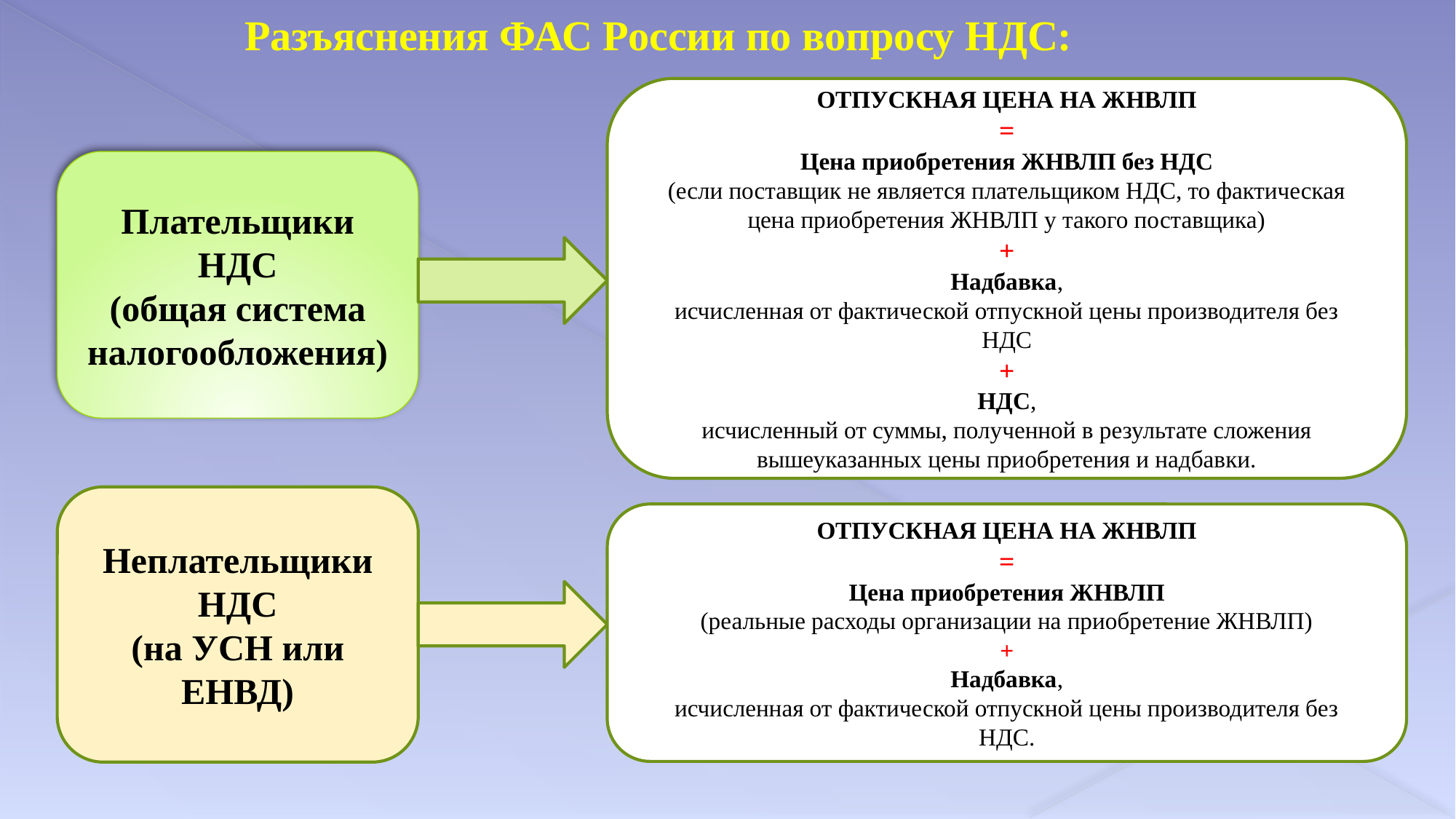

Разъяснения ФАС России по вопросу НДС:
ОТПУСКНАЯ ЦЕНА НА ЖНВЛП
=
Цена приобретения ЖНВЛП без НДС
(если поставщик не является плательщиком НДС, то фактическая
цена приобретения ЖНВЛП у такого поставщика)
+
Надбавка,
исчисленная от фактической отпускной цены производителя без
НДС
+
НДС,
исчисленный от суммы, полученной в результате сложения
вышеуказанных цены приобретения и надбавки.
Плательщики
НДС
(общая система
налогообложения)

Неплательщики
НДС
(на УСН или ЕНВД)
ОТПУСКНАЯ ЦЕНА НА ЖНВЛП
=
Цена приобретения ЖНВЛП
(реальные расходы организации на приобретение ЖНВЛП)
+
Надбавка,
исчисленная от фактической отпускной цены производителя без
НДС.